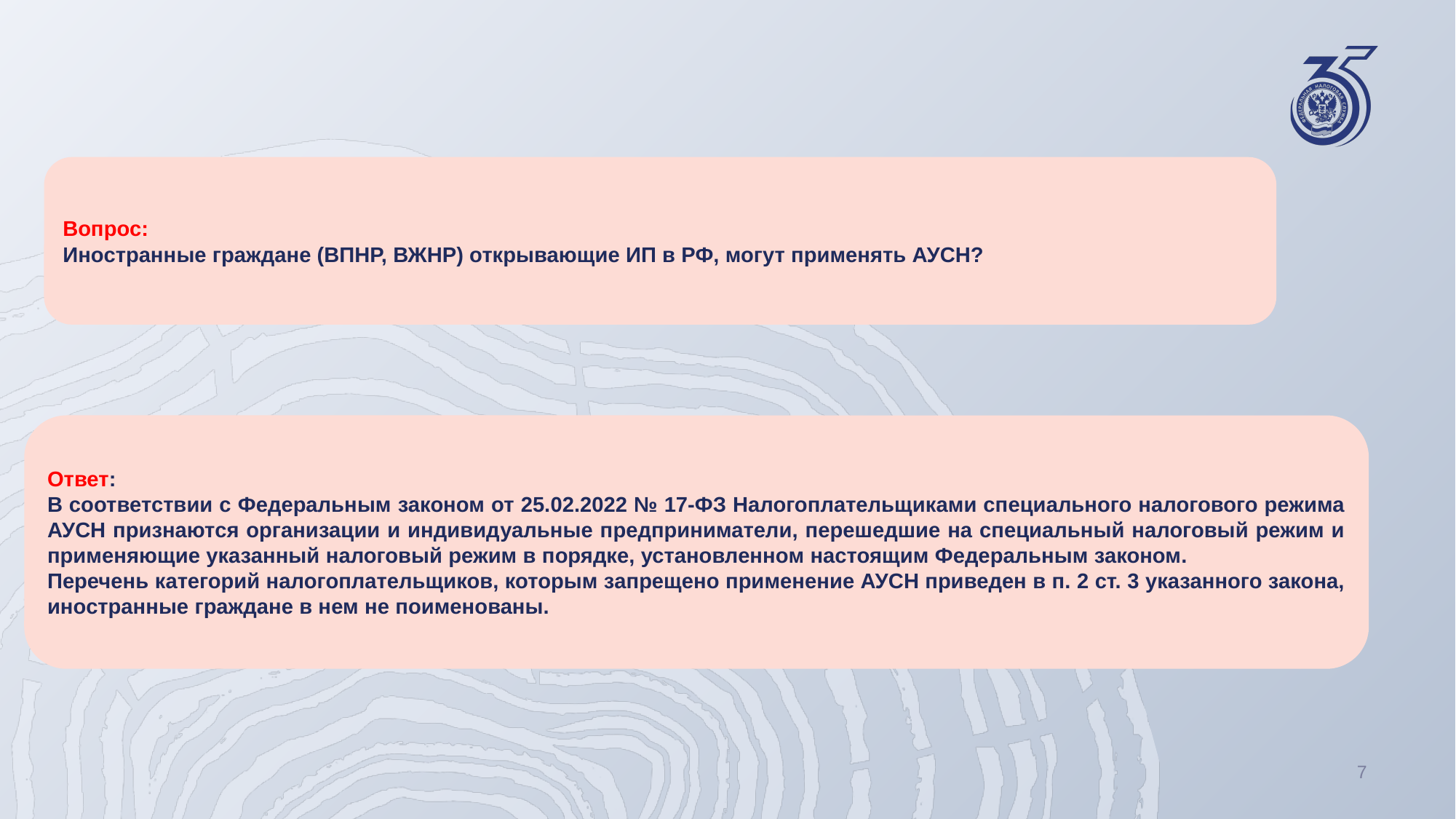

Вопрос:
Иностранные граждане (ВПНР, ВЖНР) открывающие ИП в РФ, могут применять АУСН?
Ответ:
В соответствии с Федеральным законом от 25.02.2022 № 17-ФЗ Налогоплательщиками специального налогового режима АУСН признаются организации и индивидуальные предприниматели, перешедшие на специальный налоговый режим и применяющие указанный налоговый режим в порядке, установленном настоящим Федеральным законом.
Перечень категорий налогоплательщиков, которым запрещено применение АУСН приведен в п. 2 ст. 3 указанного закона, иностранные граждане в нем не поименованы.
7